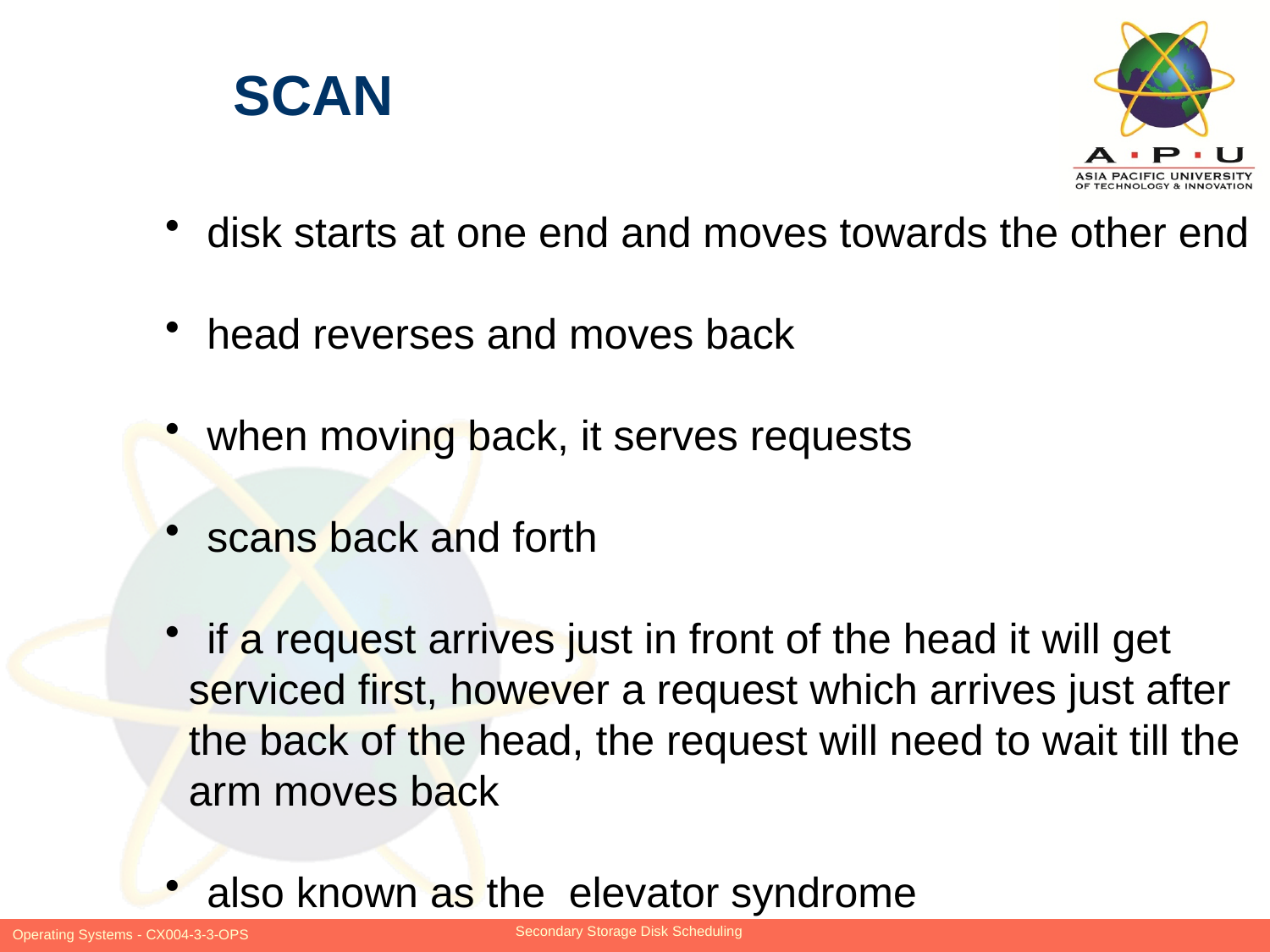

SCAN
 disk starts at one end and moves towards the other end

 head reverses and moves back

 when moving back, it serves requests

 scans back and forth

 if a request arrives just in front of the head it will get
  serviced first, however a request which arrives just after
  the back of the head, the request will need to wait till the
  arm moves back

 also known as the  elevator syndrome

Slide 29 of 21